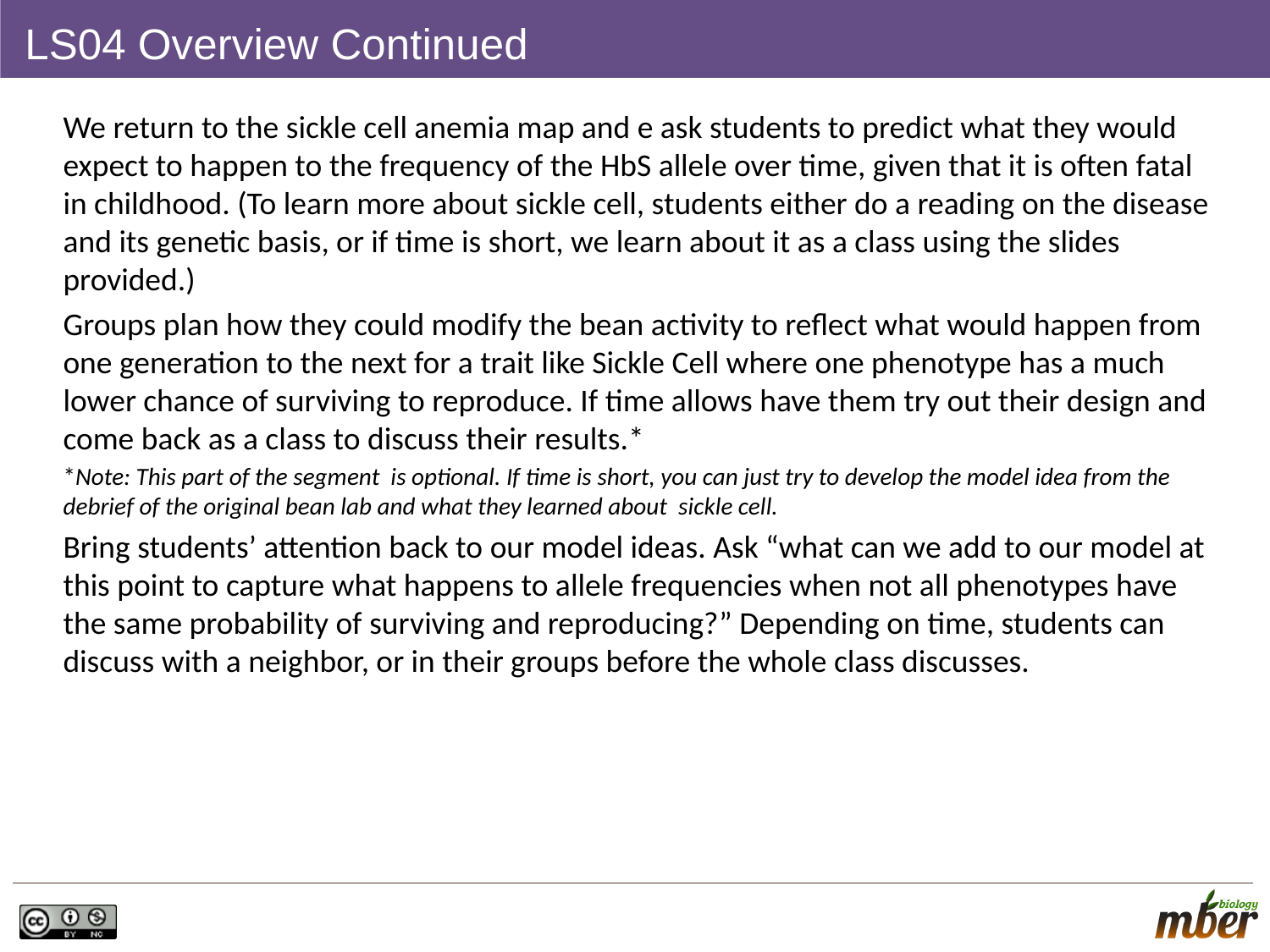

# LS04 Overview Continued
We return to the sickle cell anemia map and e ask students to predict what they would expect to happen to the frequency of the HbS allele over time, given that it is often fatal in childhood. (To learn more about sickle cell, students either do a reading on the disease and its genetic basis, or if time is short, we learn about it as a class using the slides provided.)
Groups plan how they could modify the bean activity to reflect what would happen from one generation to the next for a trait like Sickle Cell where one phenotype has a much lower chance of surviving to reproduce. If time allows have them try out their design and come back as a class to discuss their results.*
*Note: This part of the segment  is optional. If time is short, you can just try to develop the model idea from the debrief of the original bean lab and what they learned about  sickle cell.
Bring students’ attention back to our model ideas. Ask “what can we add to our model at this point to capture what happens to allele frequencies when not all phenotypes have the same probability of surviving and reproducing?” Depending on time, students can discuss with a neighbor, or in their groups before the whole class discusses.